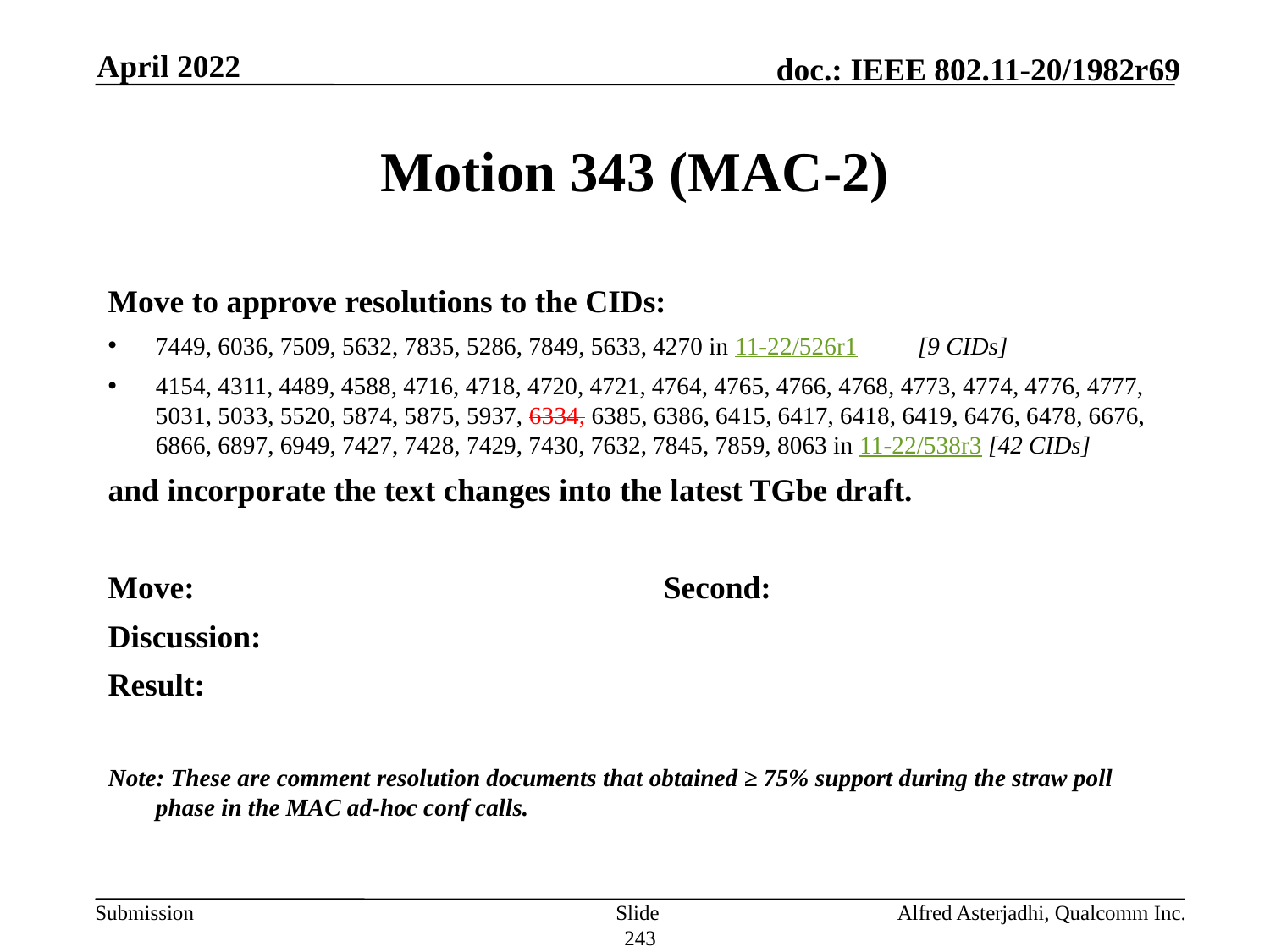

April 2022
# Motion 343 (MAC-2)
Move to approve resolutions to the CIDs:
7449, 6036, 7509, 5632, 7835, 5286, 7849, 5633, 4270 in 11-22/526r1	[9 CIDs]
4154, 4311, 4489, 4588, 4716, 4718, 4720, 4721, 4764, 4765, 4766, 4768, 4773, 4774, 4776, 4777, 5031, 5033, 5520, 5874, 5875, 5937, 6334, 6385, 6386, 6415, 6417, 6418, 6419, 6476, 6478, 6676, 6866, 6897, 6949, 7427, 7428, 7429, 7430, 7632, 7845, 7859, 8063 in 11-22/538r3 [42 CIDs]
and incorporate the text changes into the latest TGbe draft.

Move: 				Second:
Discussion:
Result:

Note: These are comment resolution documents that obtained ≥ 75% support during the straw poll phase in the MAC ad-hoc conf calls.
Slide 243
Alfred Asterjadhi, Qualcomm Inc.